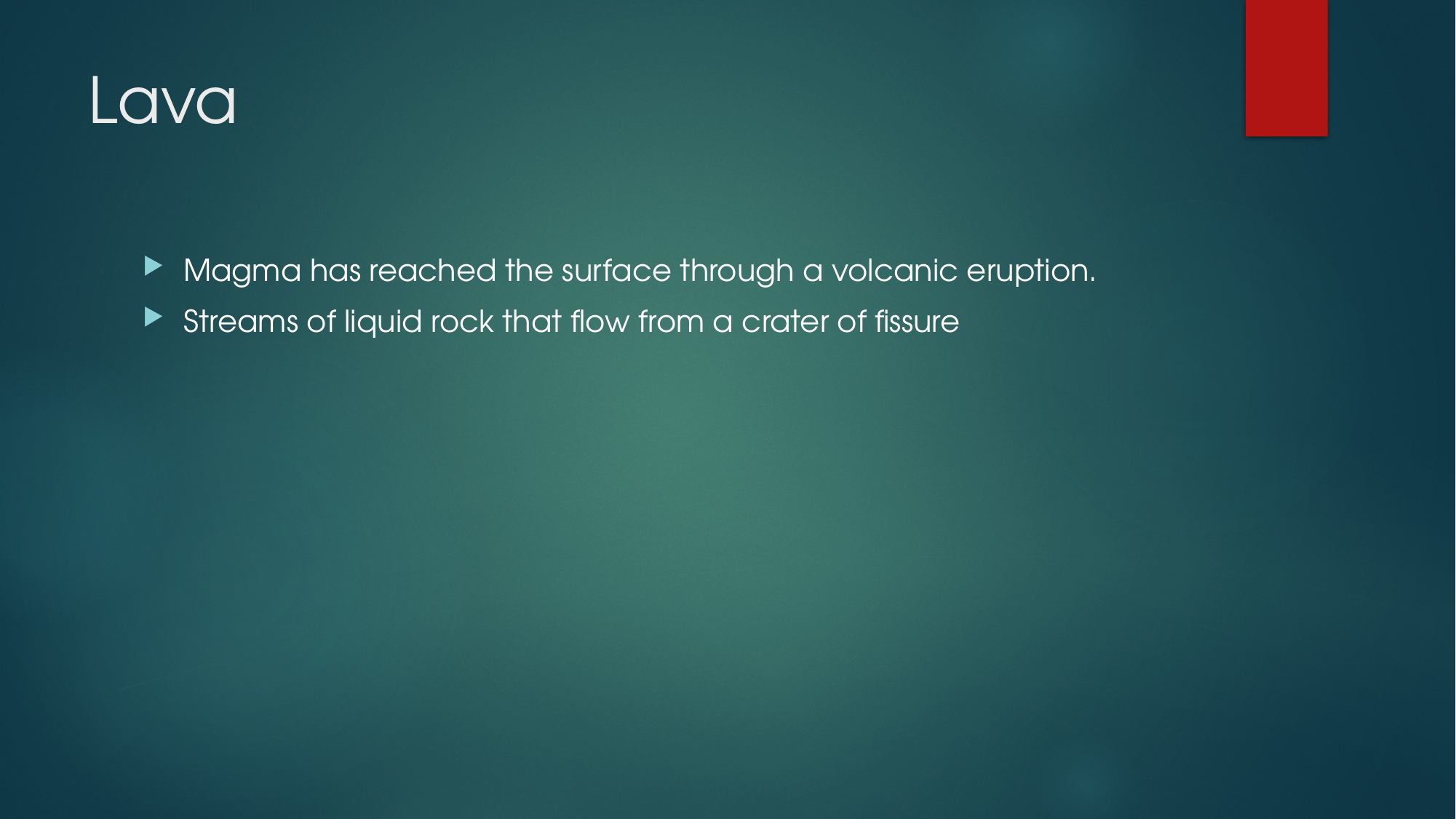

# Lava
Magma has reached the surface through a volcanic eruption.
Streams of liquid rock that flow from a crater of fissure